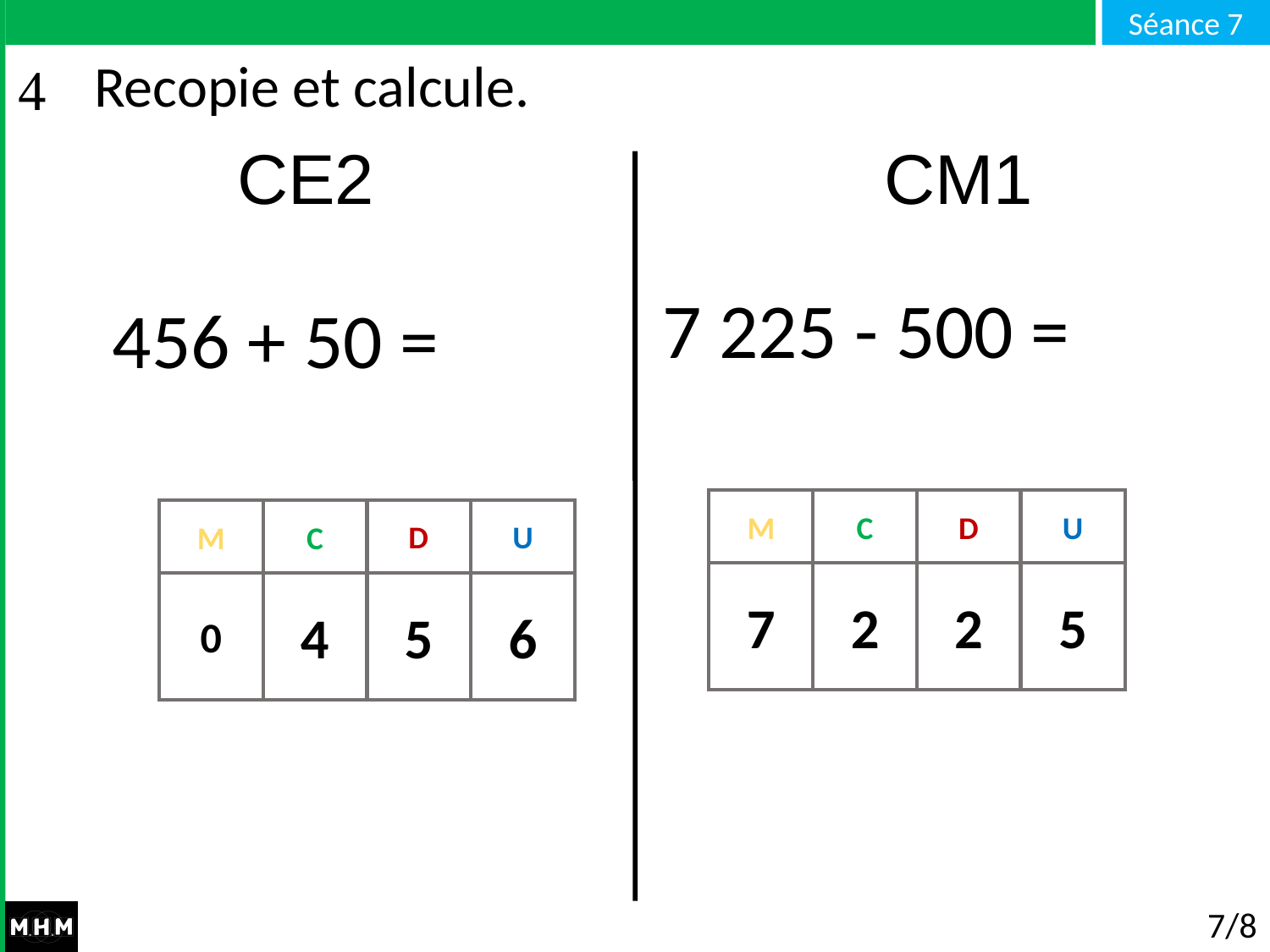

# Recopie et calcule.
CE2                          CM1

7 225 - 500 =
456 + 50 =
M
C
D
U
7
2
2
5
M
C
D
U
0
4
5
6
7/8